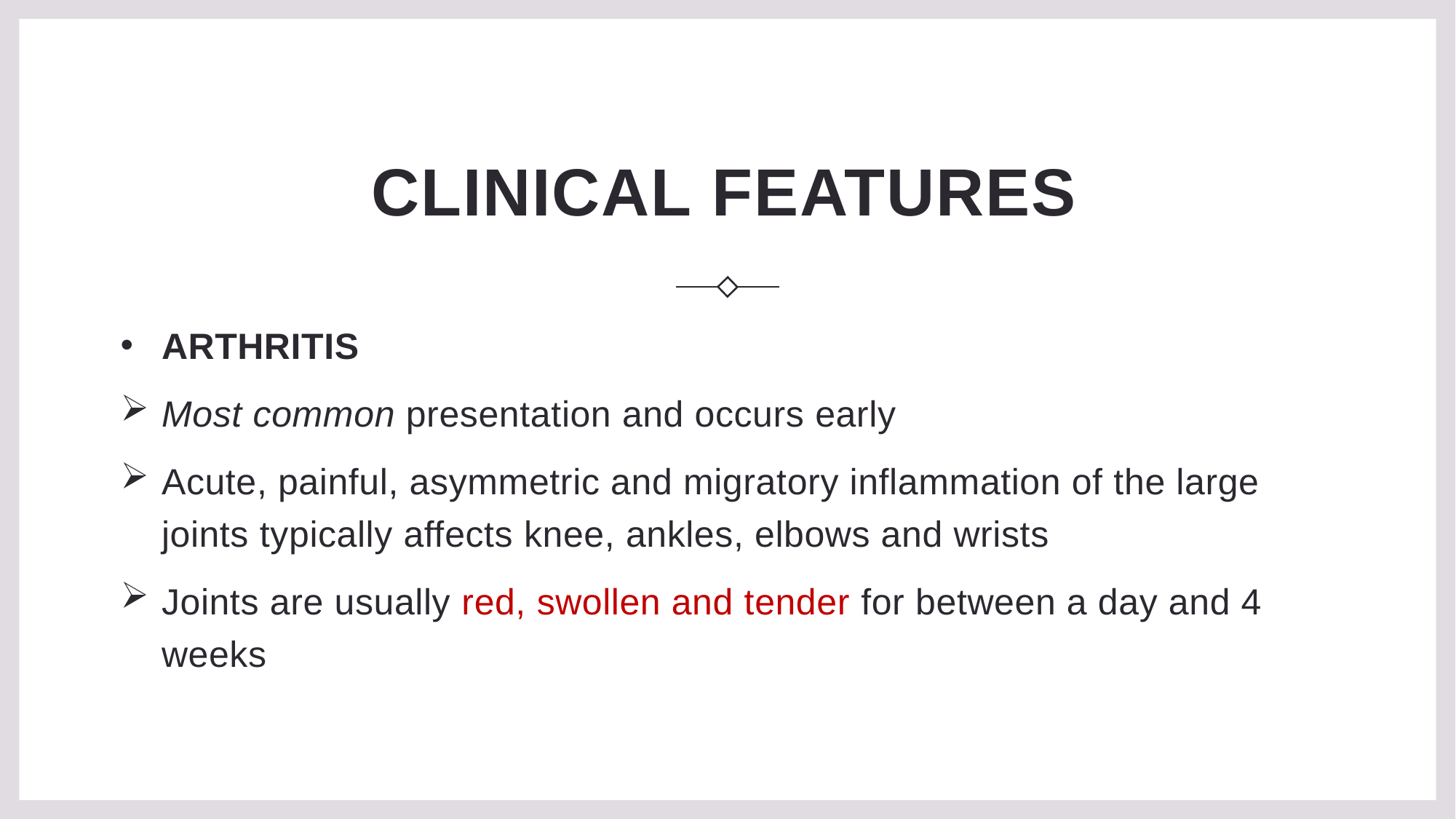

# CLINICAL FEATURES

ARTHRITIS
Most common presentation and occurs early
Acute, painful, asymmetric and migratory inflammation of the large joints typically affects knee, ankles, elbows and wrists
Joints are usually red, swollen and tender for between a day and 4 weeks
7
RHEUMATIC FEVER, CIVIL HOPSITAL KARACHI